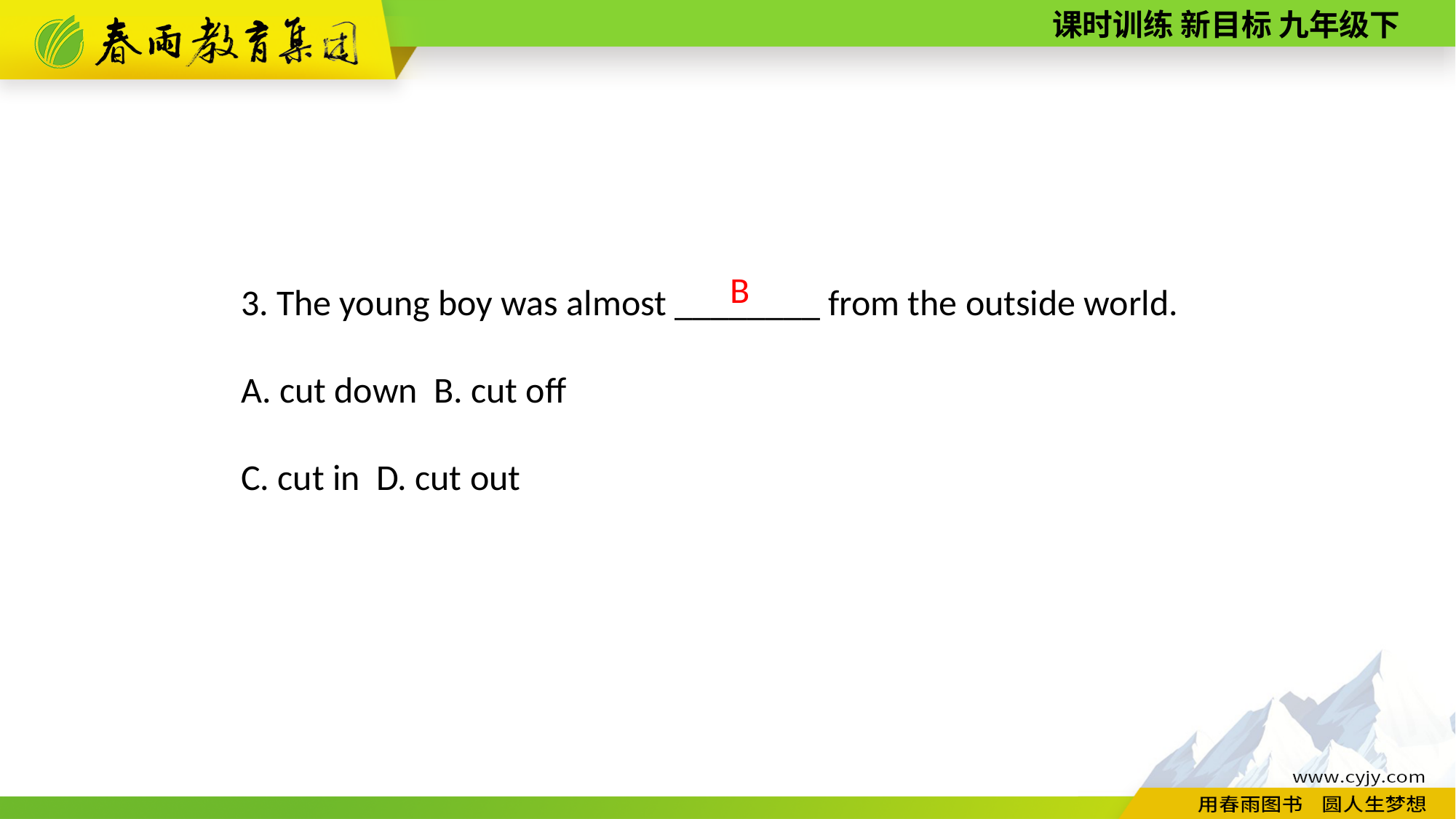

3. The young boy was almost ________ from the outside world.
A. cut down  B. cut off
C. cut in  D. cut out
B